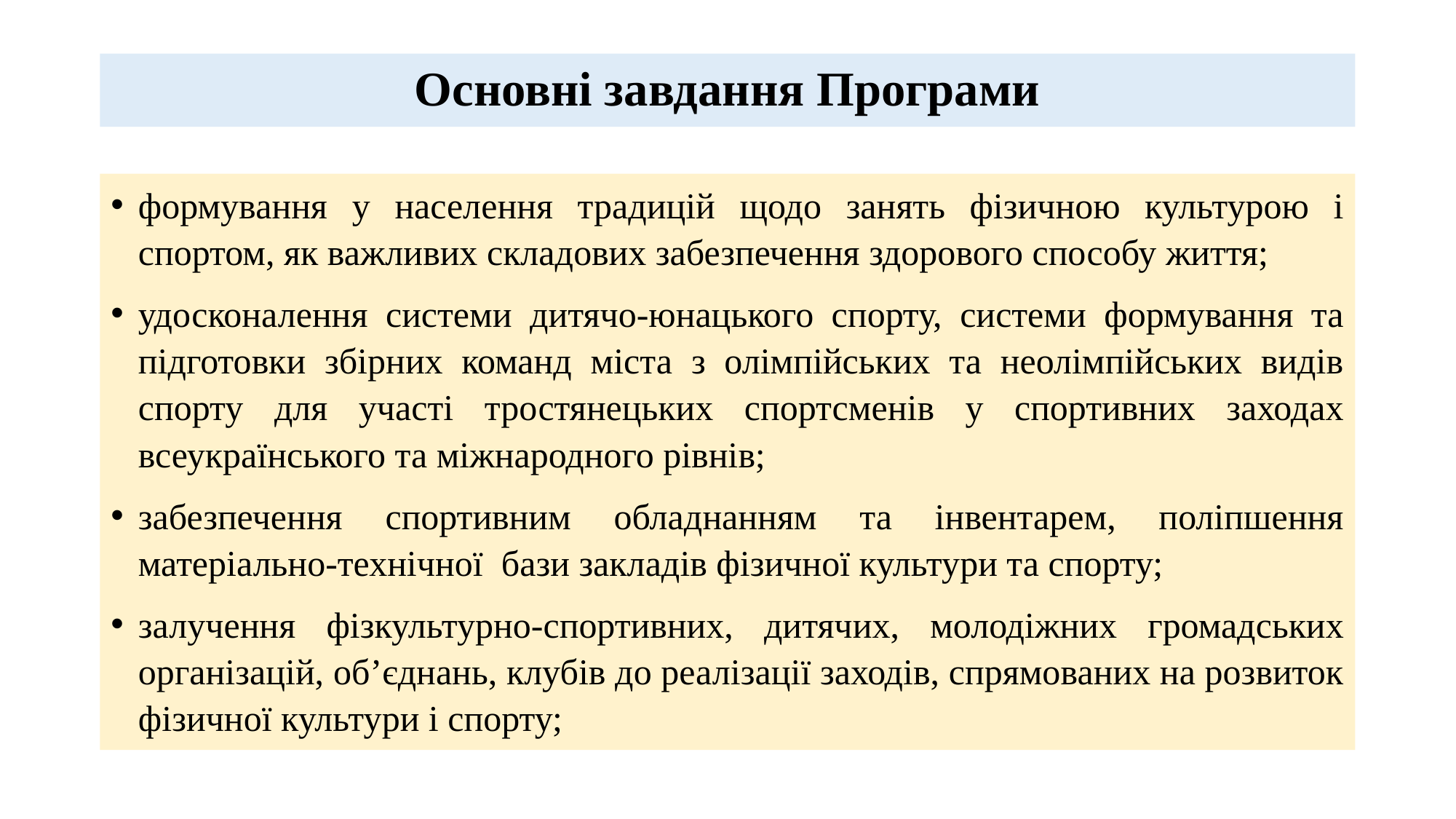

# Основні завдання Програми
формування у населення традицій щодо занять фізичною культурою і спортом, як важливих складових забезпечення здорового способу життя;
удосконалення системи дитячо-юнацького спорту, системи формування та підготовки збірних команд міста з олімпійських та неолімпійських видів спорту для участі тростянецьких спортсменів у спортивних заходах всеукраїнського та міжнародного рівнів;
забезпечення спортивним обладнанням та інвентарем, поліпшення матеріально-технічної  бази закладів фізичної культури та спорту;
залучення фізкультурно-спортивних, дитячих, молодіжних громадських організацій, об’єднань, клубів до реалізації заходів, спрямованих на розвиток фізичної культури і спорту;